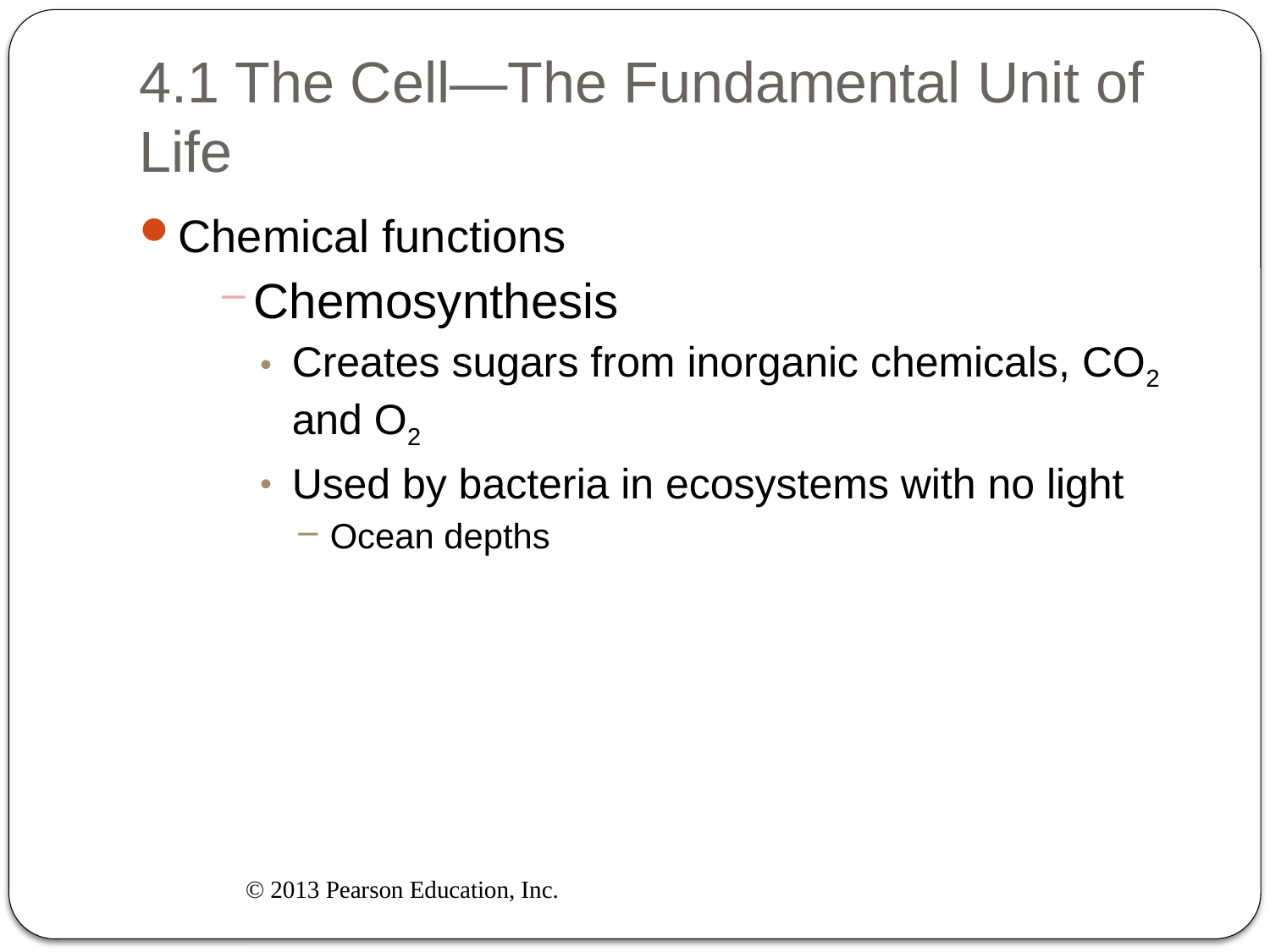

# 4.1 The Cell—The Fundamental Unit of Life
Chemical functions
Chemosynthesis
Creates sugars from inorganic chemicals, CO2 and O2
Used by bacteria in ecosystems with no light
Ocean depths
© 2013 Pearson Education, Inc.